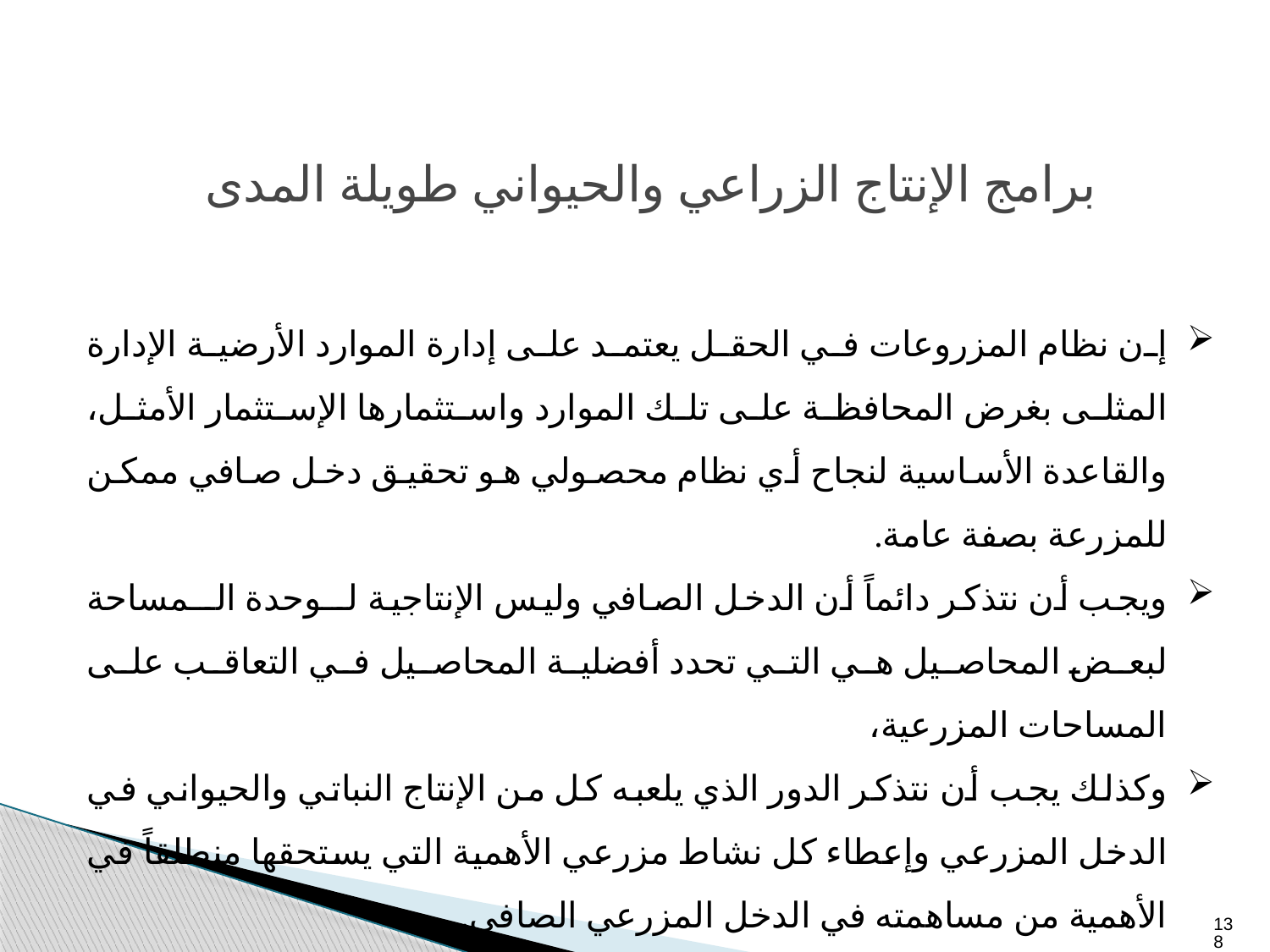

برامج الإنتاج الزراعي والحيواني طويلة المدى

إن نظام المزروعات في الحقل يعتمد على إدارة الموارد الأرضية الإدارة المثلى بغرض المحافظة على تلك الموارد واستثمارها الإستثمار الأمثل، والقاعدة الأساسية لنجاح أي نظام محصولي هو تحقيق دخل صافي ممكن للمزرعة بصفة عامة.
ويجب أن نتذكر دائماً أن الدخل الصافي وليس الإنتاجية لــوحدة الــمساحة لبعض المحاصيل هي التي تحدد أفضلية المحاصيل في التعاقب على المساحات المزرعية،
وكذلك يجب أن نتذكر الدور الذي يلعبه كل من الإنتاج النباتي والحيواني في الدخل المزرعي وإعطاء كل نشاط مزرعي الأهمية التي يستحقها منطلقاً في الأهمية من مساهمته في الدخل المزرعي الصافي.
138